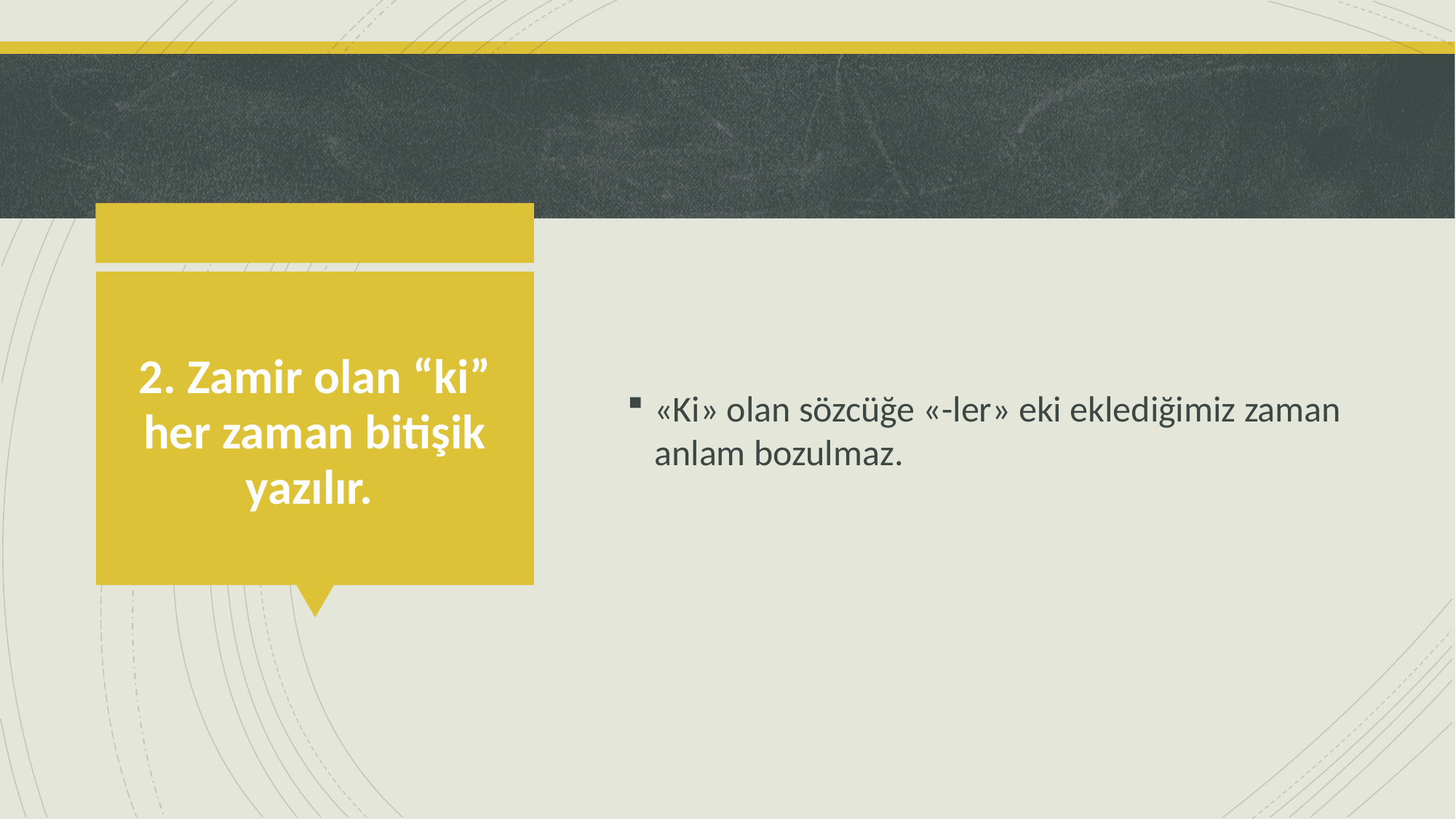

# 2. Zamir olan “ki” her zaman bitişik yazılır.
«Ki» olan sözcüğe «-ler» eki eklediğimiz zaman anlam bozulmaz.